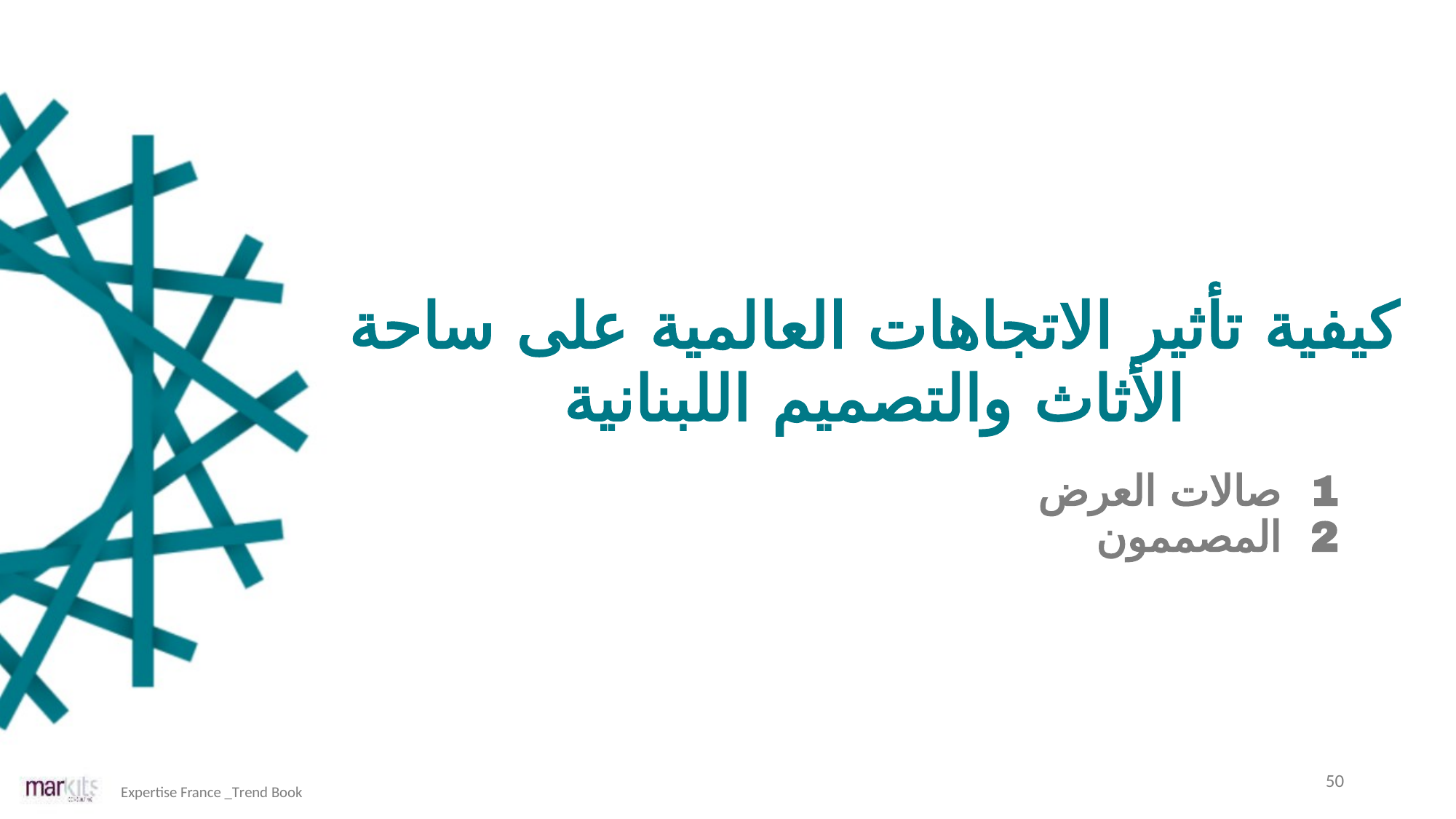

كيفية تأثير الاتجاهات العالمية على ساحة الأثاث والتصميم اللبنانية

صالات العرض
المصممون

50
Expertise France _Trend Book